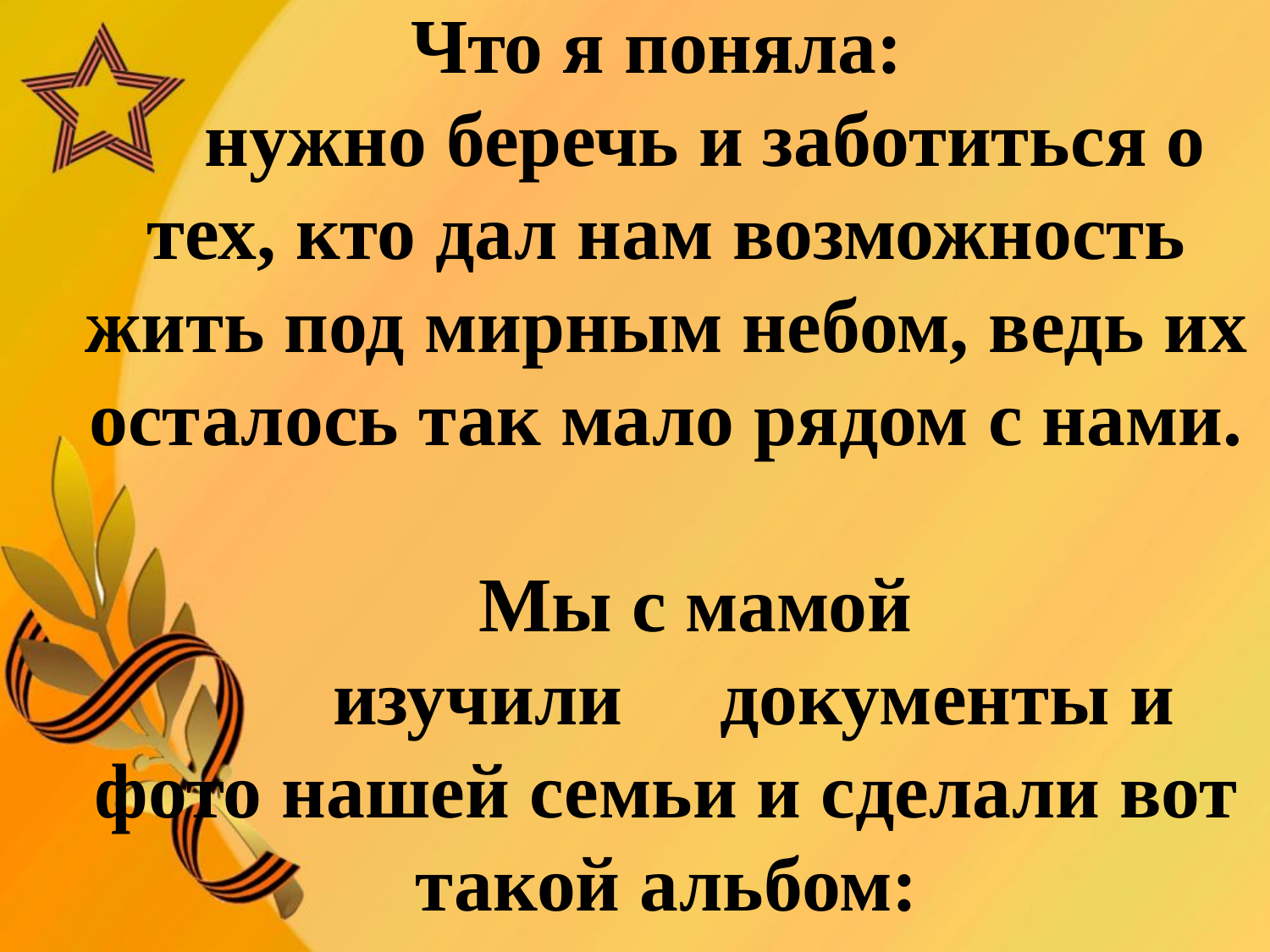

# Что я поняла: нужно беречь и заботиться о тех, кто дал нам возможность жить под мирным небом, ведь их осталось так мало рядом с нами. Мы с мамой изучили     документы и фото нашей семьи и сделали вот такой альбом: